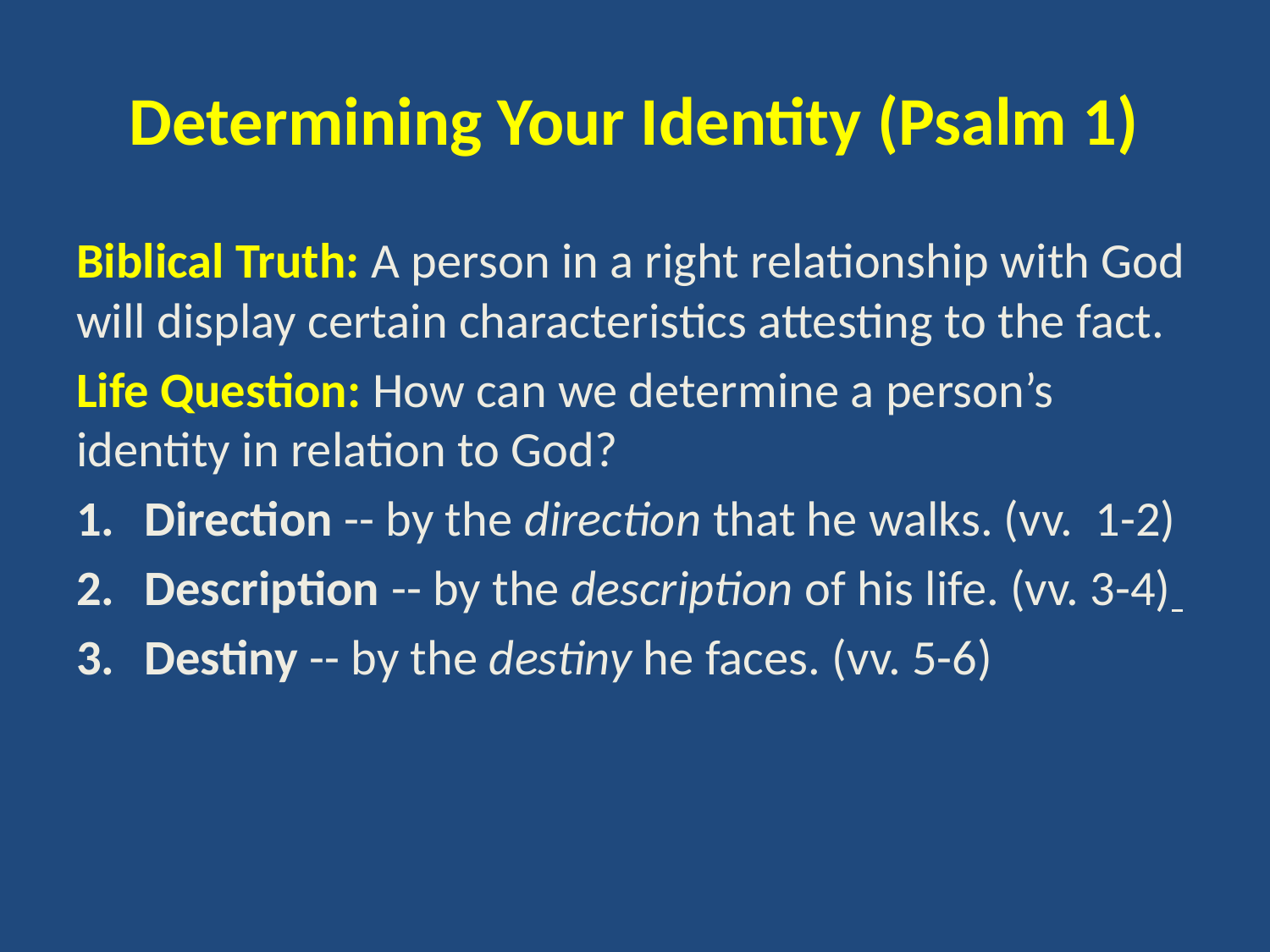

# Determining Your Identity (Psalm 1)
Biblical Truth: A person in a right relationship with God will display certain characteristics attesting to the fact.
Life Question: How can we determine a person’s identity in relation to God?
Direction -- by the direction that he walks. (vv.  1-2)
Description -- by the description of his life. (vv. 3-4)
Destiny -- by the destiny he faces. (vv. 5-6)